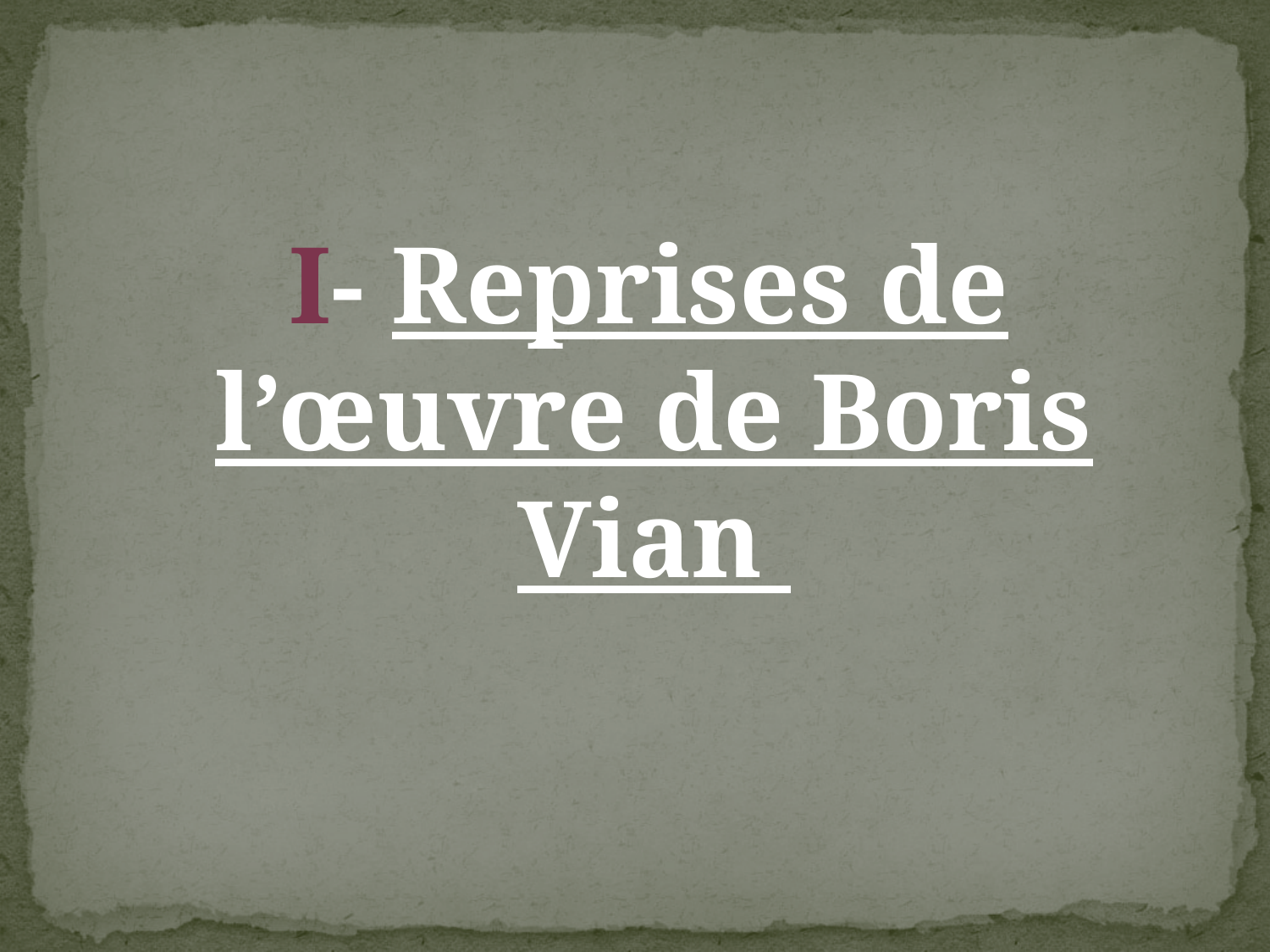

I- Reprises de l’œuvre de Boris Vian